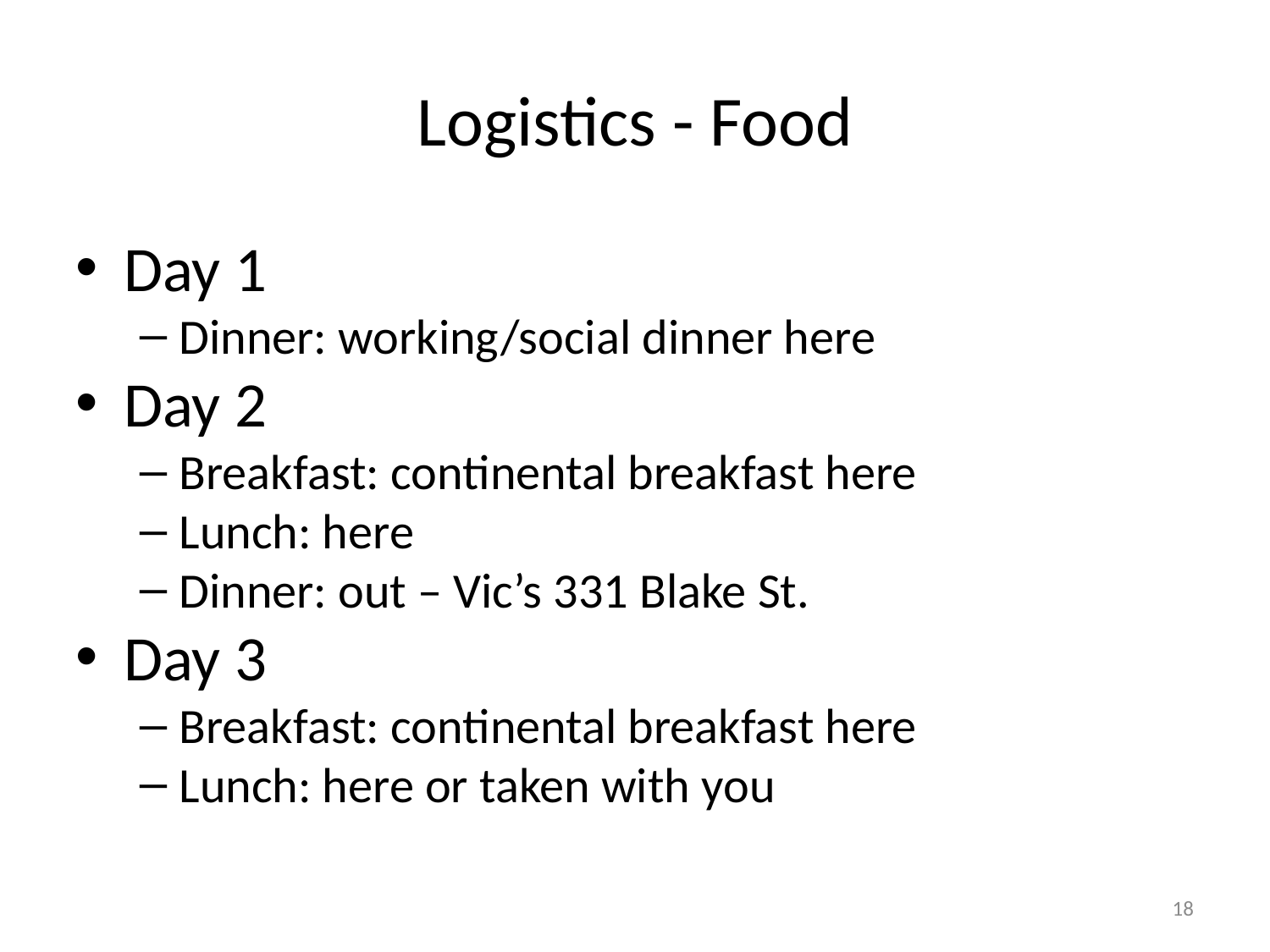

Logistics - Food
Day 1
Dinner: working/social dinner here
Day 2
Breakfast: continental breakfast here
Lunch: here
Dinner: out – Vic’s 331 Blake St.
Day 3
Breakfast: continental breakfast here
Lunch: here or taken with you
18